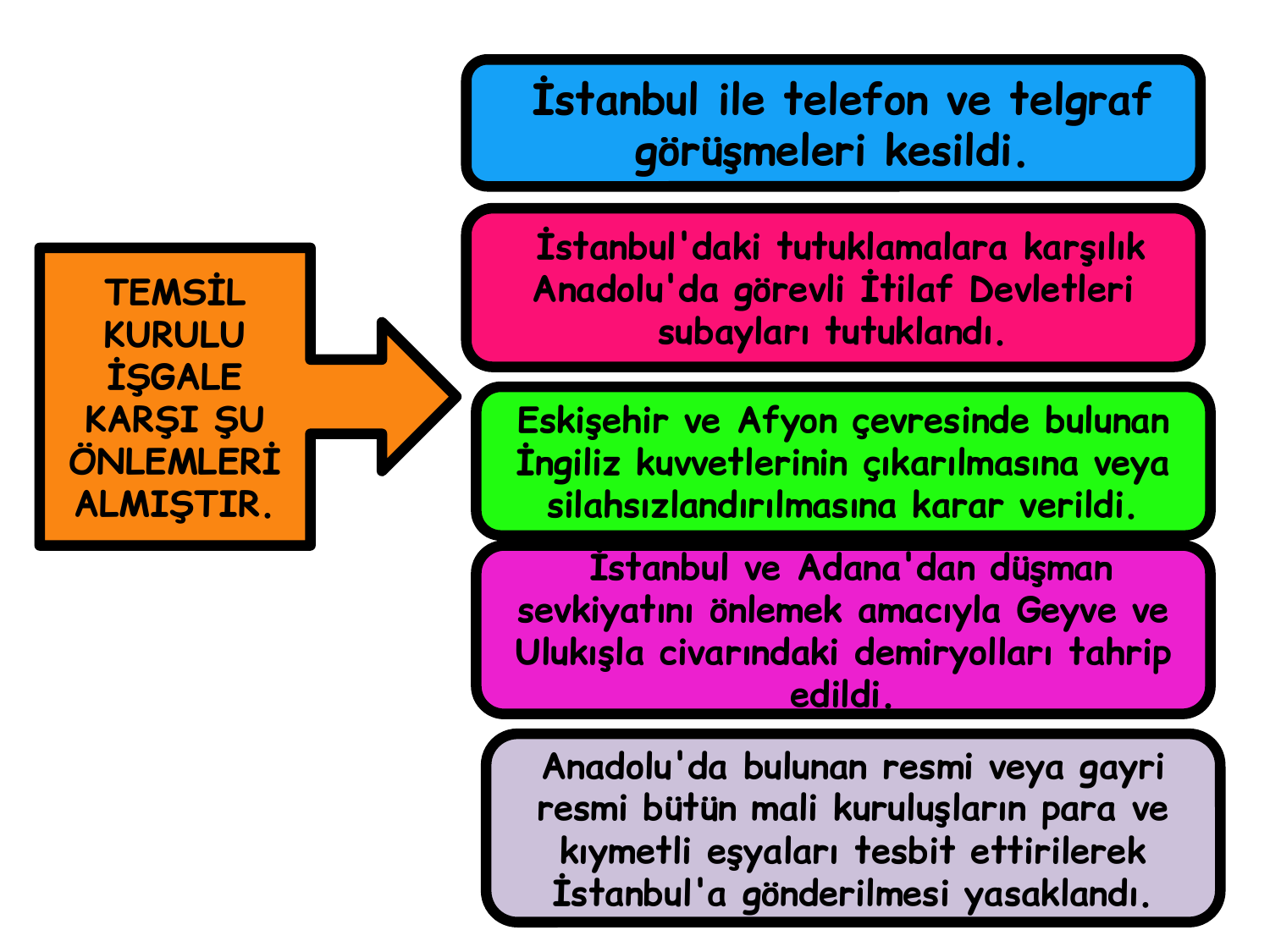

İstanbul ile telefon ve telgraf görüşmeleri kesildi.
 İstanbul'daki tutuklamalara karşılık Anadolu'da görevli İtilaf Devletleri subayları tutuklandı.
TEMSİL KURULU İŞGALE KARŞI ŞU ÖNLEMLERİ ALMIŞTIR.
Eskişehir ve Afyon çevresinde bulunan İngiliz kuvvetlerinin çıkarılmasına veya silahsızlandırılmasına karar verildi.
 İstanbul ve Adana'dan düşman sevkiyatını önlemek amacıyla Geyve ve Ulukışla civarındaki demiryolları tahrip edildi.
Anadolu'da bulunan resmi veya gayri resmi bütün mali kuruluşların para ve kıymetli eşyaları tesbit ettirilerek İstanbul'a gönderilmesi yasaklandı.